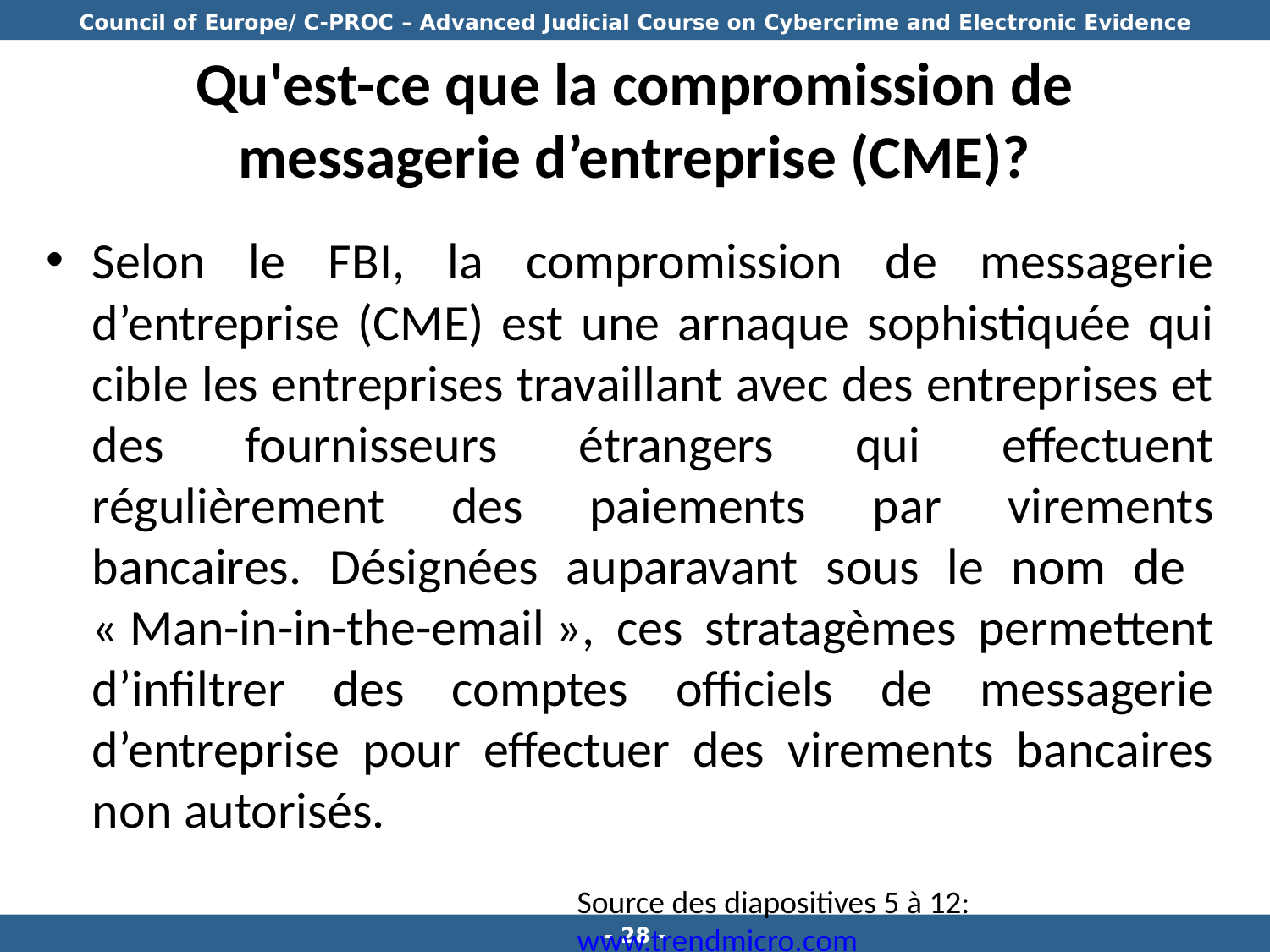

# Qu'est-ce que la compromission de messagerie d’entreprise (CME)?
Selon le FBI, la compromission de messagerie d’entreprise (CME) est une arnaque sophistiquée qui cible les entreprises travaillant avec des entreprises et des fournisseurs étrangers qui effectuent régulièrement des paiements par virements bancaires. Désignées auparavant sous le nom de  « Man-in-in-the-email », ces stratagèmes permettent d’infiltrer des comptes officiels de messagerie d’entreprise pour effectuer des virements bancaires non autorisés.
Source des diapositives 5 à 12: www.trendmicro.com